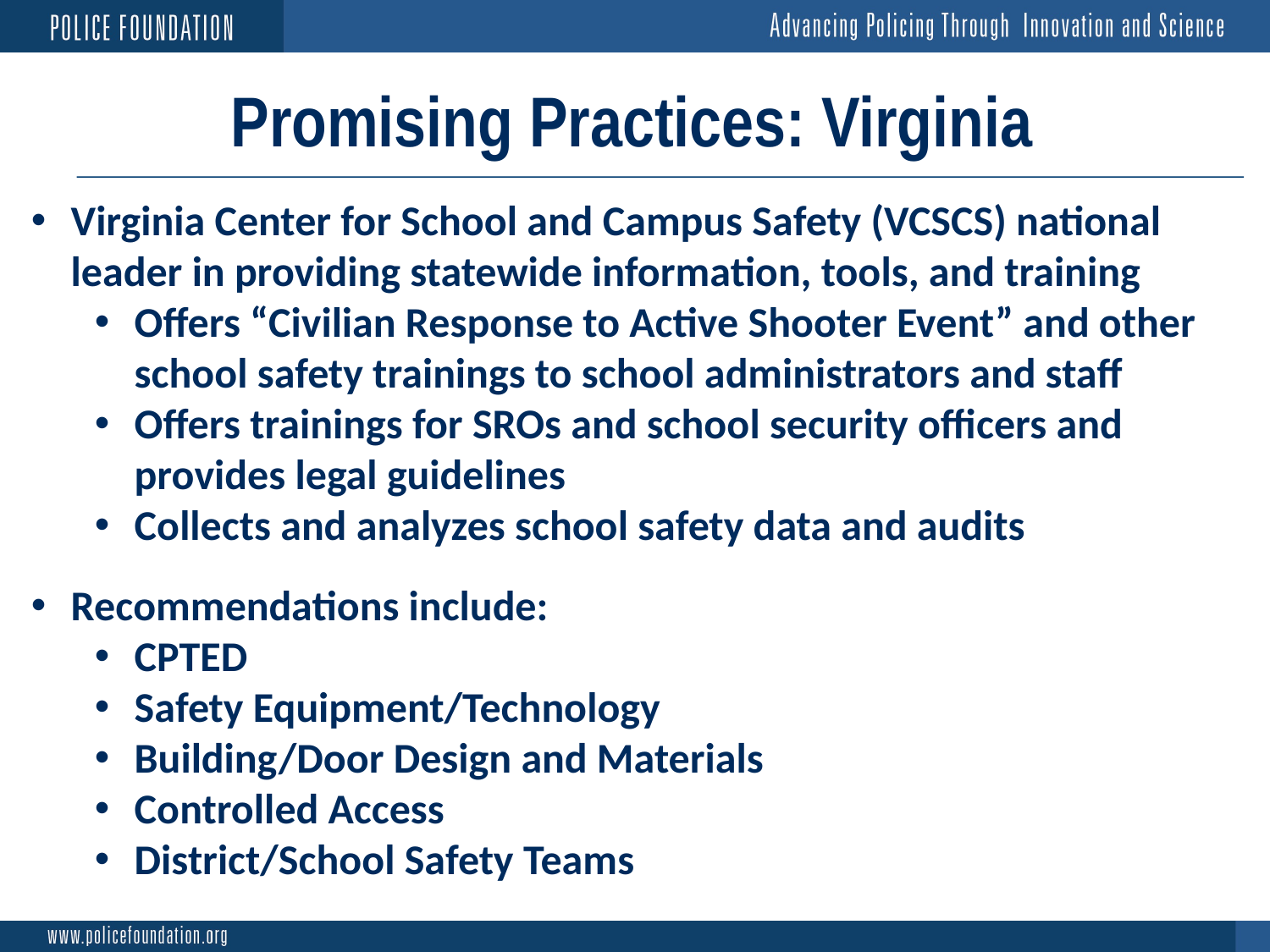

# Promising Practices: Virginia

Virginia Center for School and Campus Safety (VCSCS) national leader in providing statewide information, tools, and training
Offers “Civilian Response to Active Shooter Event” and other school safety trainings to school administrators and staff
Offers trainings for SROs and school security officers and provides legal guidelines
Collects and analyzes school safety data and audits

Recommendations include:
CPTED
Safety Equipment/Technology
Building/Door Design and Materials
Controlled Access
District/School Safety Teams